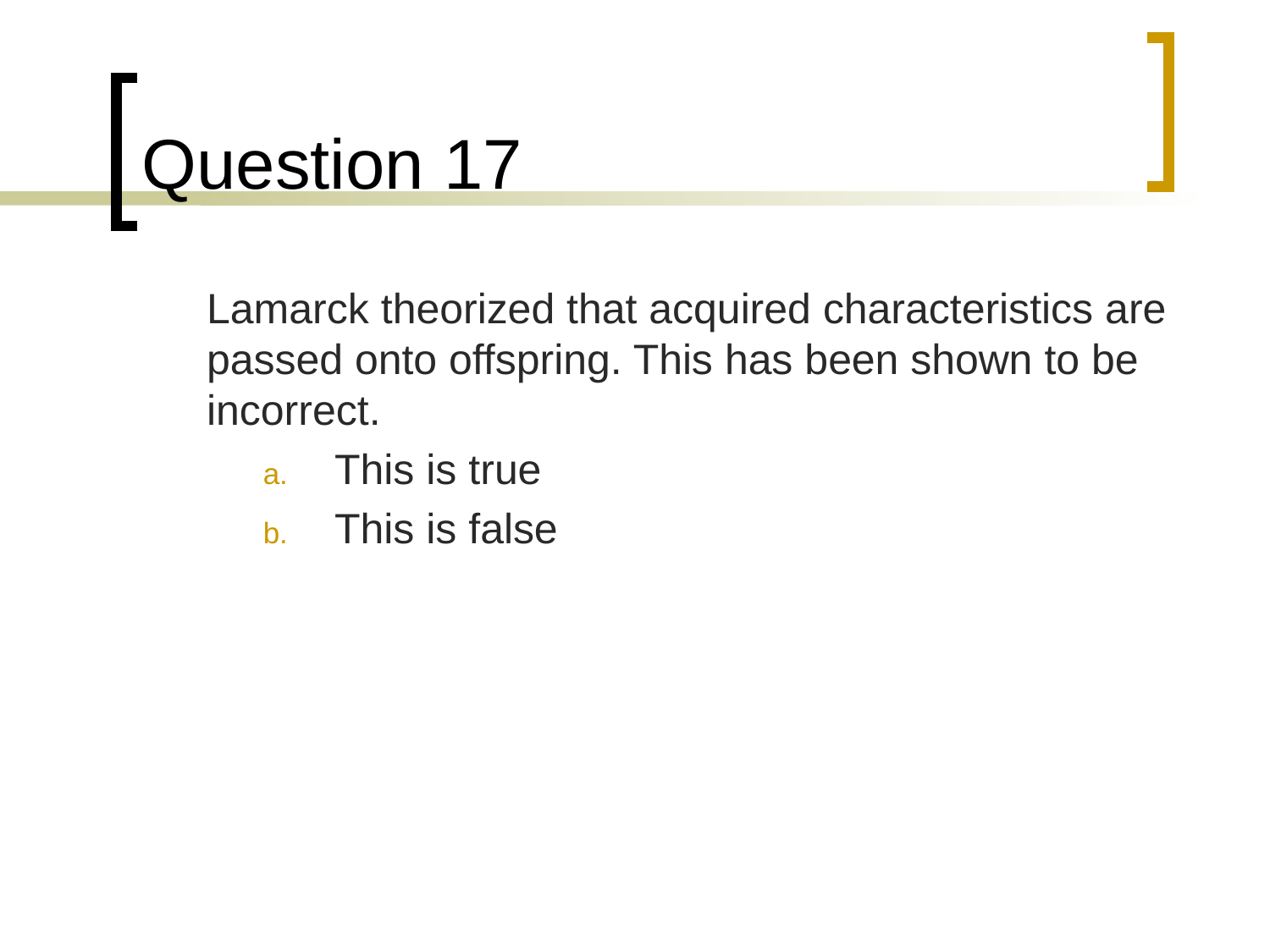

# Question 17
	Lamarck theorized that acquired characteristics are passed onto offspring. This has been shown to be incorrect.
This is true
This is false